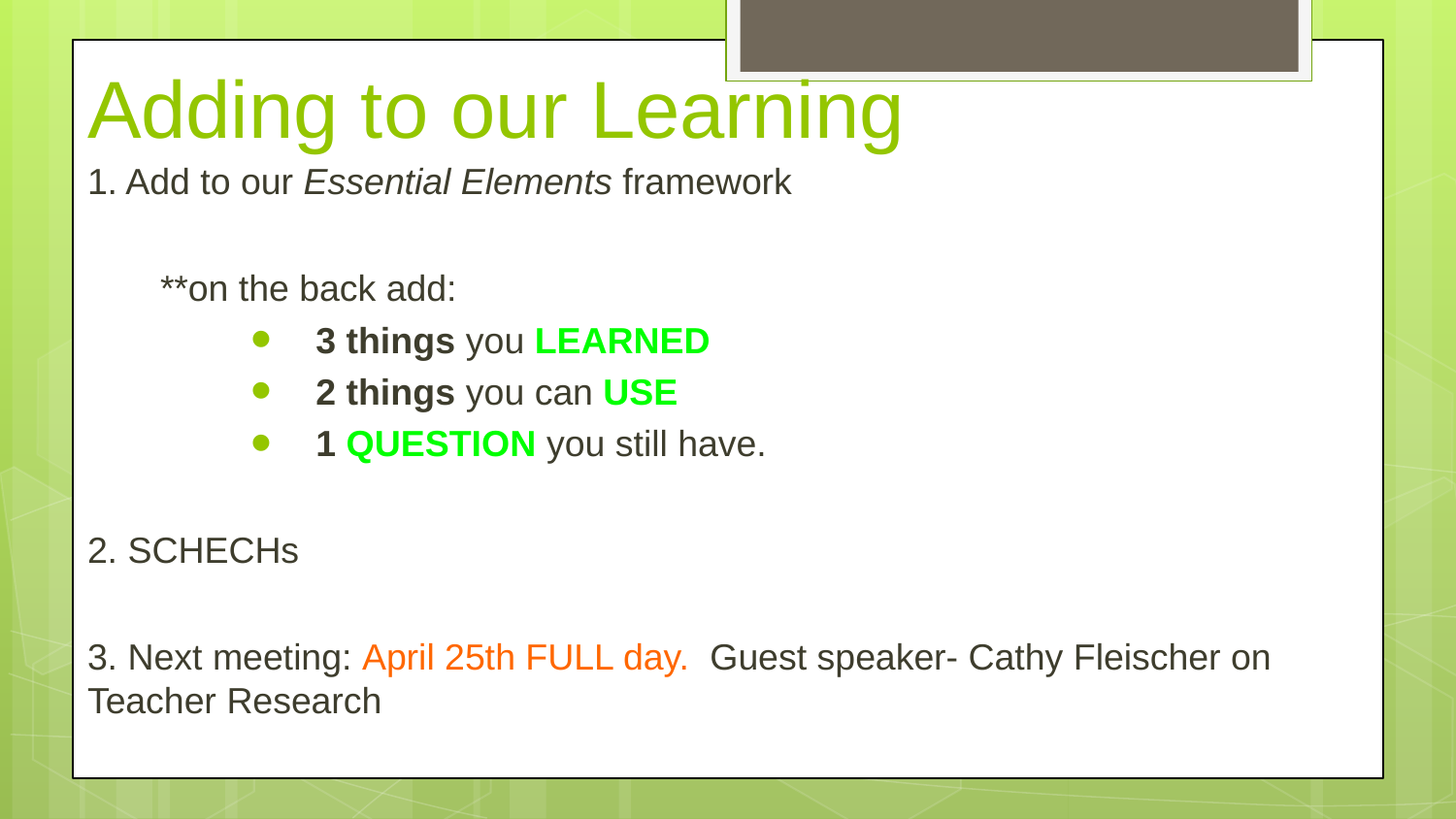

# Adding to our Learning
1. Add to our Essential Elements framework

**on the back add:
 3 things you LEARNED
 2 things you can USE
 1 QUESTION you still have.

2. SCHECHs

3. Next meeting: April 25th FULL day.  Guest speaker- Cathy Fleischer on Teacher Research